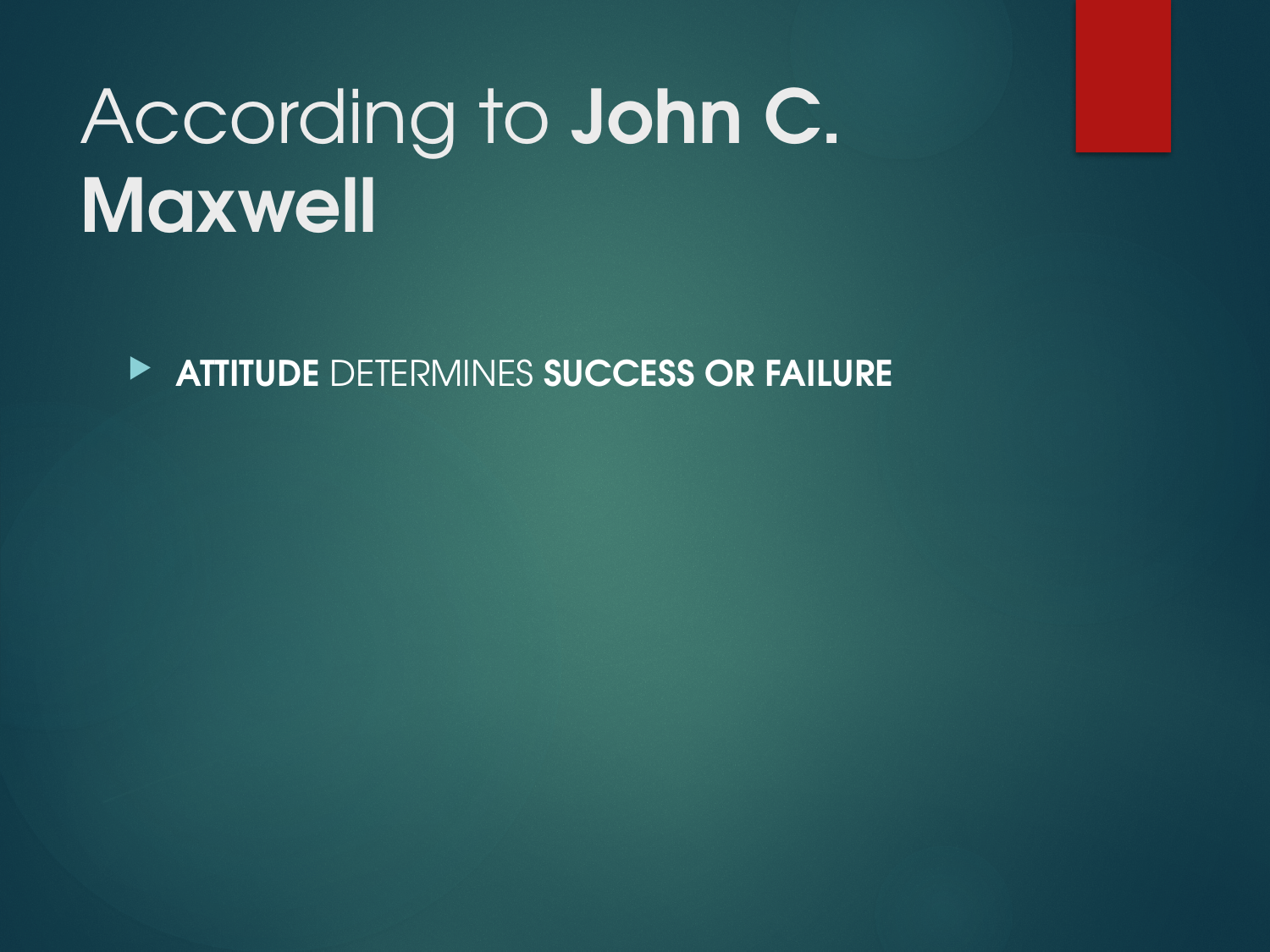

# According to John C. Maxwell

ATTITUDE DETERMINES SUCCESS OR FAILURE